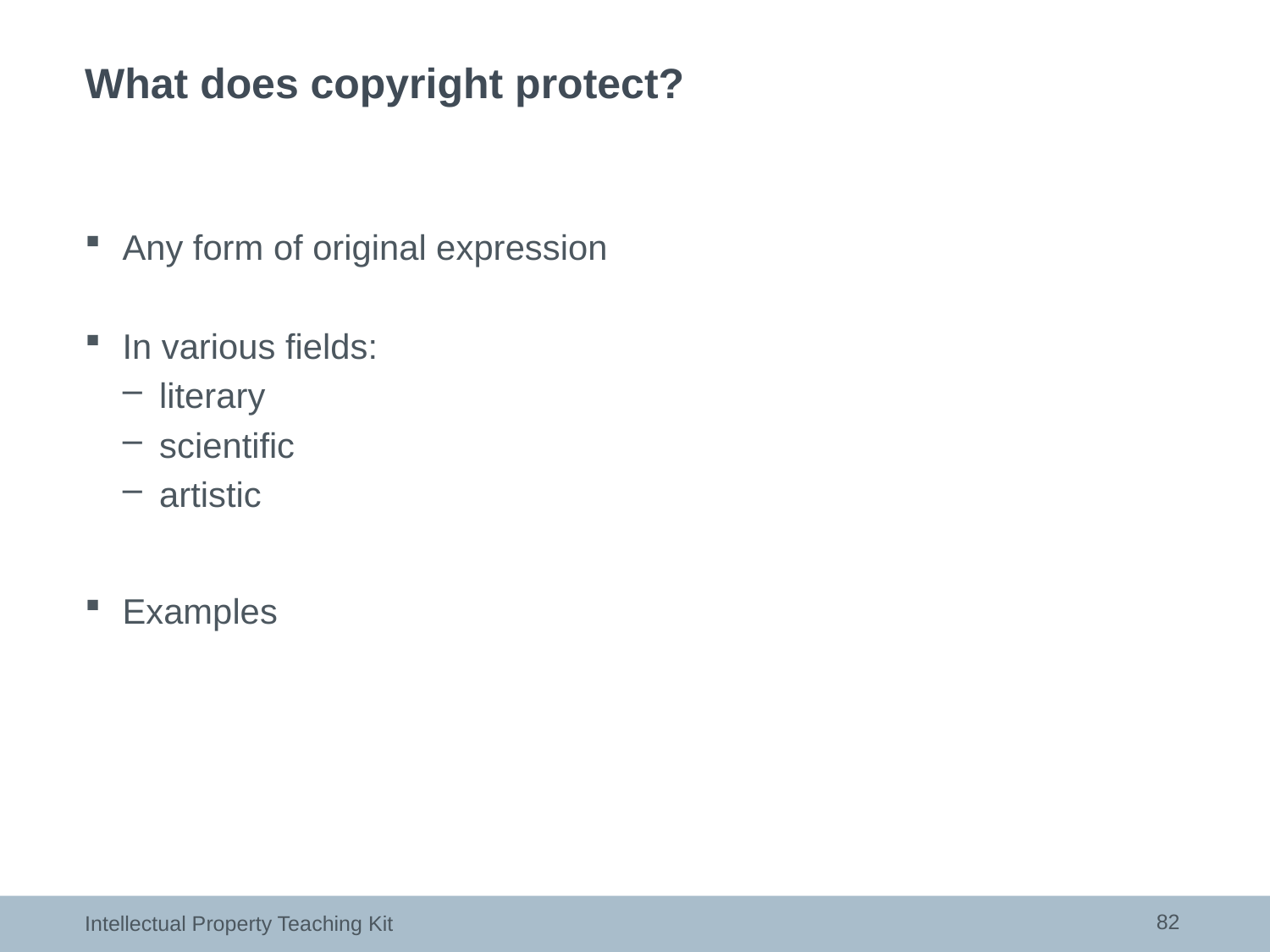

# What does copyright protect?
Any form of original expression

In various fields:
literary
scientific
artistic

Examples

82
Intellectual Property Teaching Kit